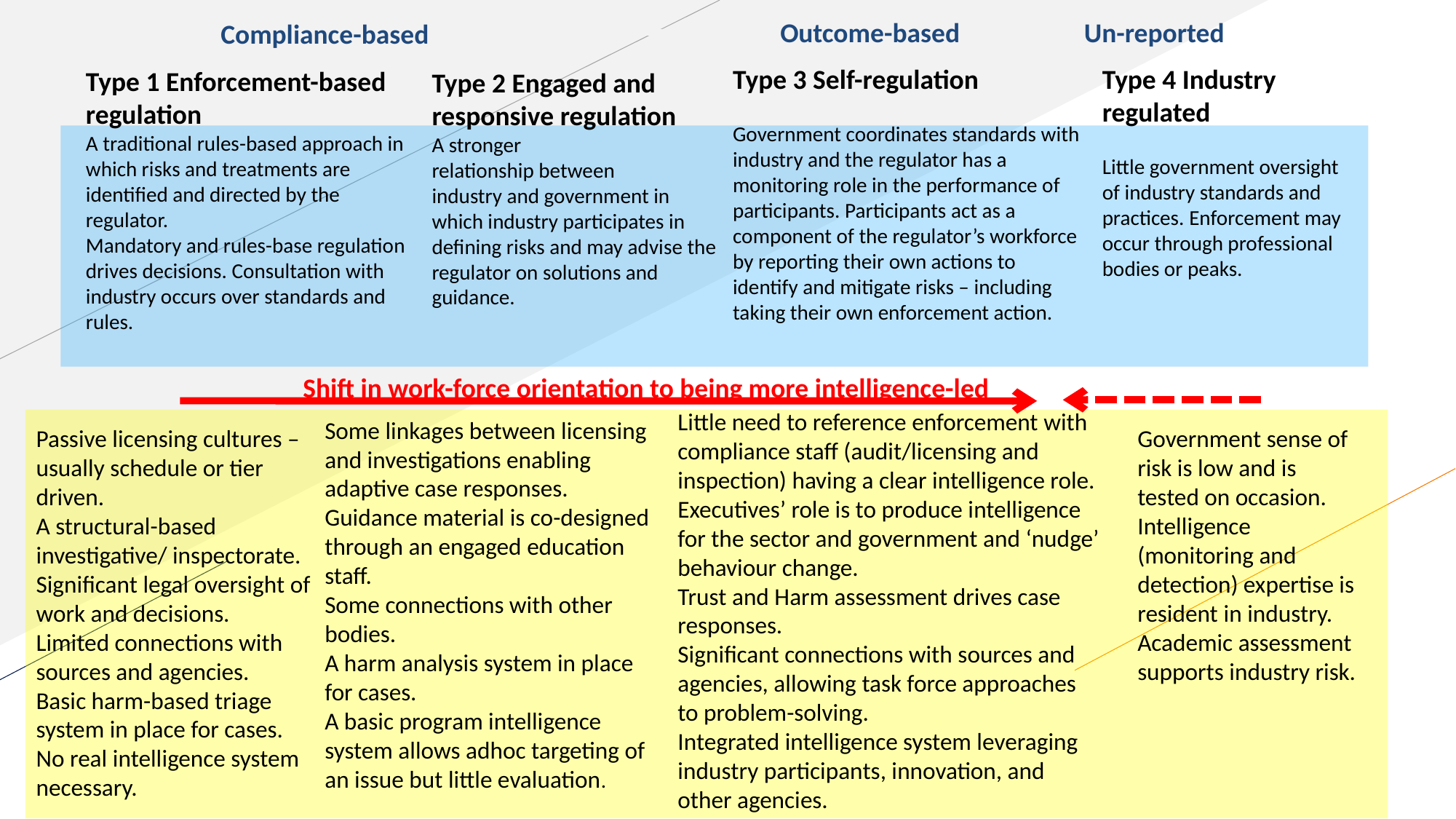

Outcome-based
Un-reported
Compliance-based
Type 3 Self-regulation

Government coordinates standards with industry and the regulator has a monitoring role in the performance of participants. Participants act as a component of the regulator’s workforce by reporting their own actions to identify and mitigate risks – including taking their own enforcement action.
Type 4 Industry regulated

Little government oversight of industry standards and practices. Enforcement may occur through professional bodies or peaks.
Type 1 Enforcement-based regulation
A traditional rules-based approach in which risks and treatments are identified and directed by the regulator.
Mandatory and rules-base regulation drives decisions. Consultation with industry occurs over standards and rules.
Type 2 Engaged and responsive regulation
A stronger
relationship between
industry and government in which industry participates in defining risks and may advise the regulator on solutions and guidance.

Shift in work-force orientation to being more intelligence-led
Little need to reference enforcement with compliance staff (audit/licensing and inspection) having a clear intelligence role.
Executives’ role is to produce intelligence for the sector and government and ‘nudge’ behaviour change.
Trust and Harm assessment drives case responses.
Significant connections with sources and agencies, allowing task force approaches to problem-solving.
Integrated intelligence system leveraging industry participants, innovation, and other agencies.
Some linkages between licensing and investigations enabling adaptive case responses.
Guidance material is co-designed through an engaged education staff.
Some connections with other bodies.
A harm analysis system in place for cases.
A basic program intelligence system allows adhoc targeting of an issue but little evaluation.

Passive licensing cultures – usually schedule or tier driven.
A structural-based investigative/ inspectorate.
Significant legal oversight of work and decisions.
Limited connections with sources and agencies.
Basic harm-based triage system in place for cases.
No real intelligence system necessary.
Government sense of risk is low and is tested on occasion. Intelligence (monitoring and detection) expertise is resident in industry.
Academic assessment supports industry risk.